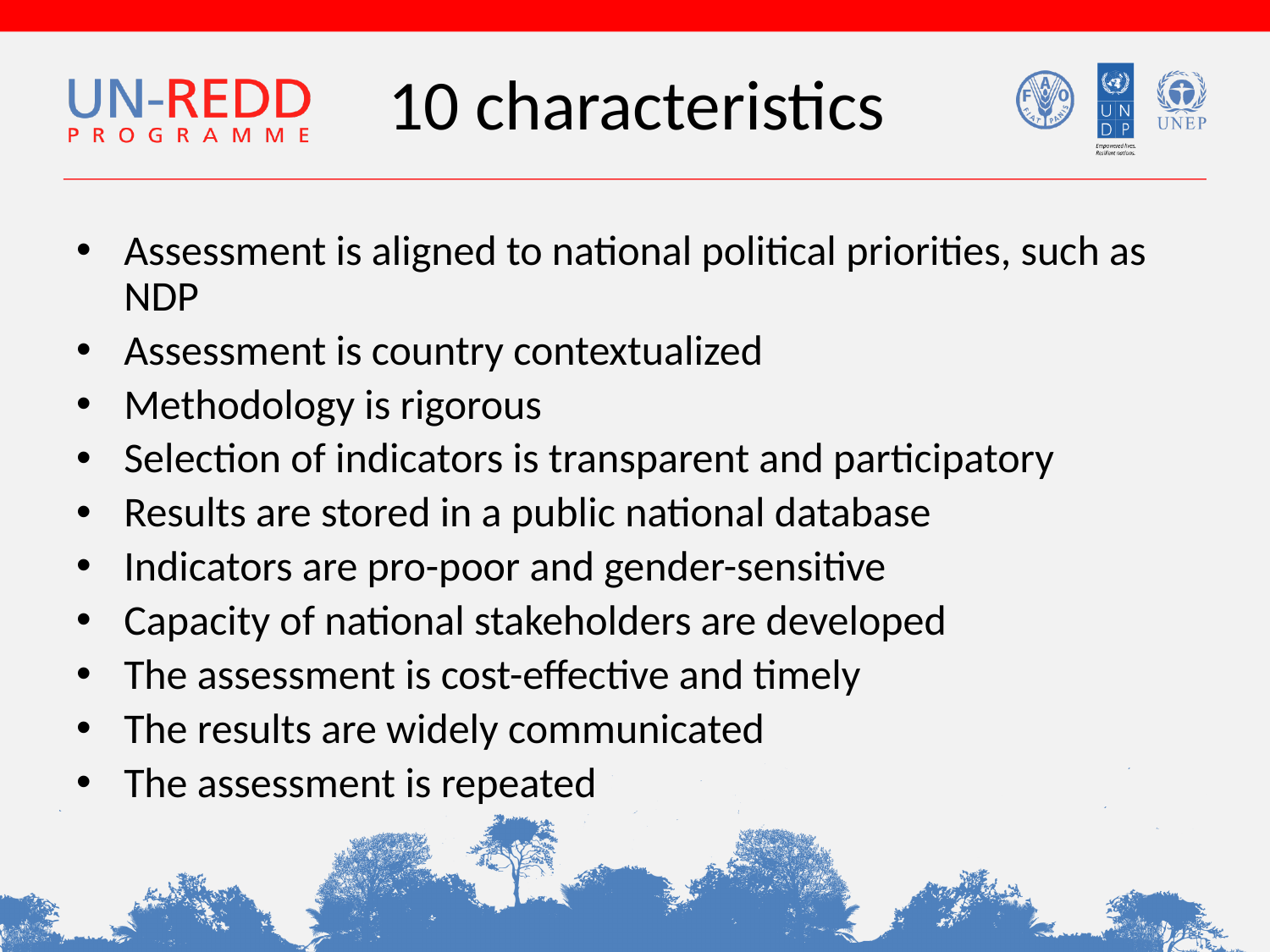

# 10 characteristics
Assessment is aligned to national political priorities, such as NDP
Assessment is country contextualized
Methodology is rigorous
Selection of indicators is transparent and participatory
Results are stored in a public national database
Indicators are pro-poor and gender-sensitive
Capacity of national stakeholders are developed
The assessment is cost-effective and timely
The results are widely communicated
The assessment is repeated